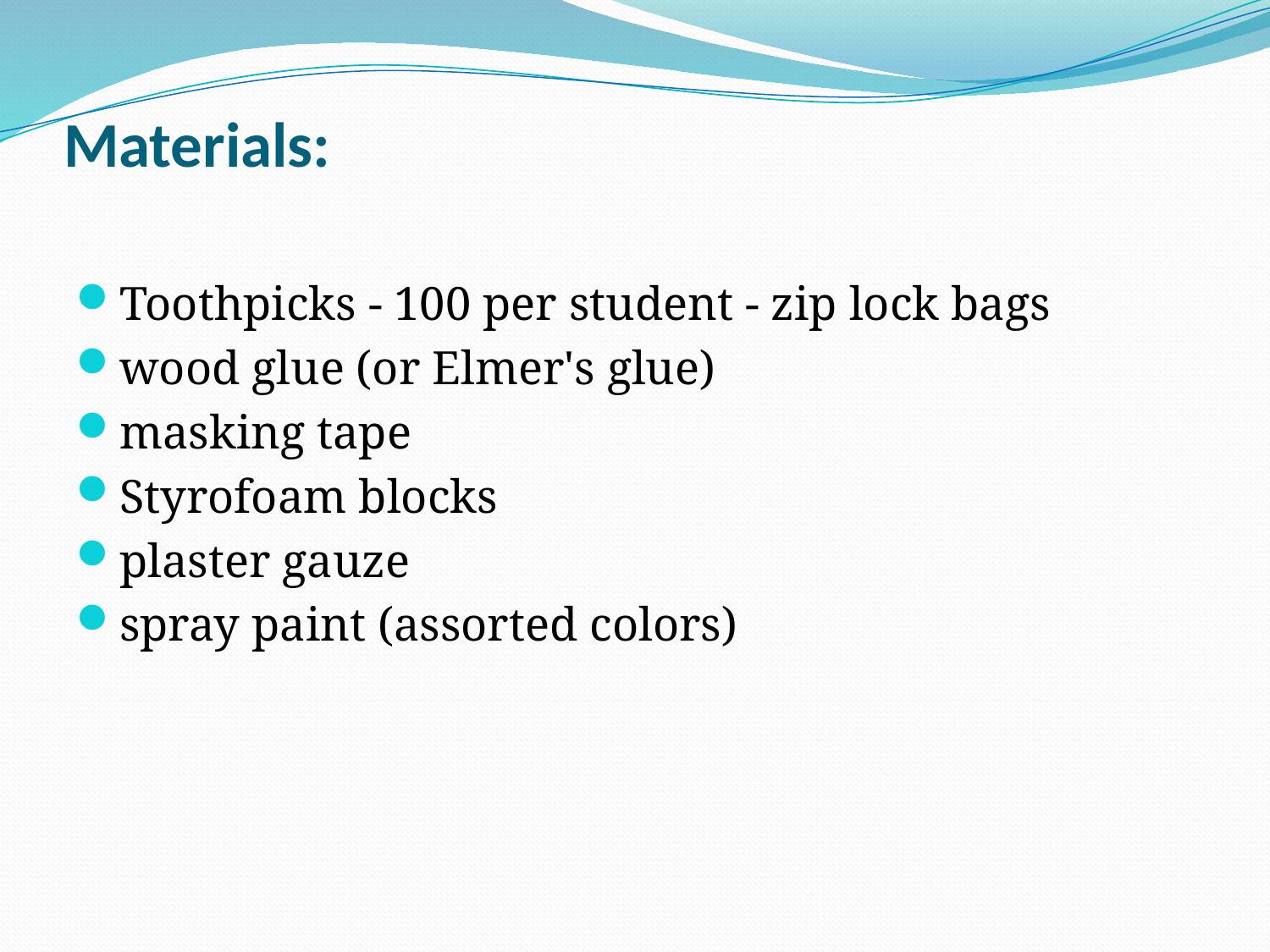

# Materials:
Toothpicks - 100 per student - zip lock bags
wood glue (or Elmer's glue)
masking tape
Styrofoam blocks
plaster gauze
spray paint (assorted colors)